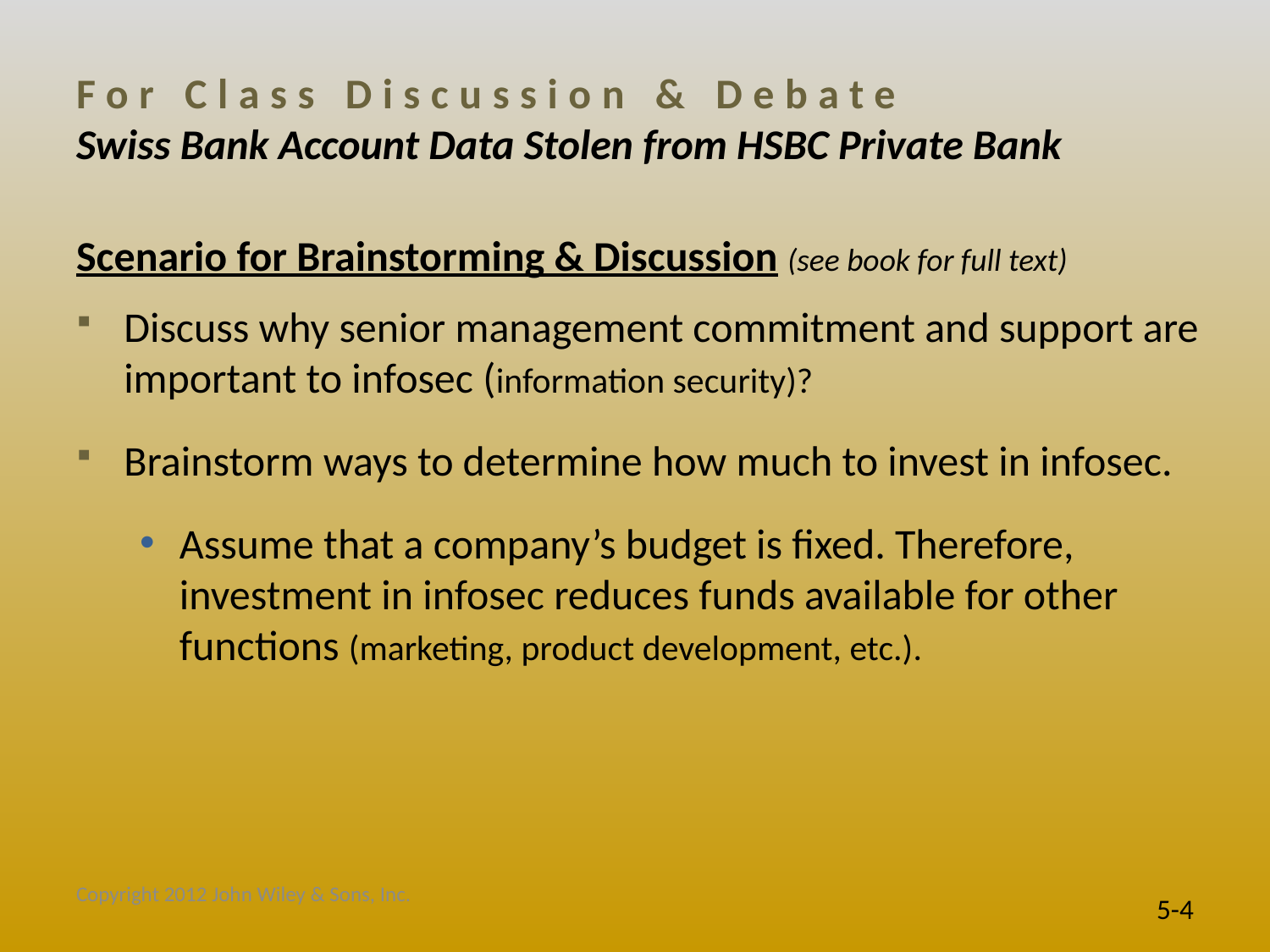

# For Class Discussion & Debate Swiss Bank Account Data Stolen from HSBC Private Bank
Scenario for Brainstorming & Discussion (see book for full text)
Discuss why senior management commitment and support are important to infosec (information security)?
Brainstorm ways to determine how much to invest in infosec.
Assume that a company’s budget is fixed. Therefore, investment in infosec reduces funds available for other functions (marketing, product development, etc.).
Copyright 2012 John Wiley & Sons, Inc.
5-4